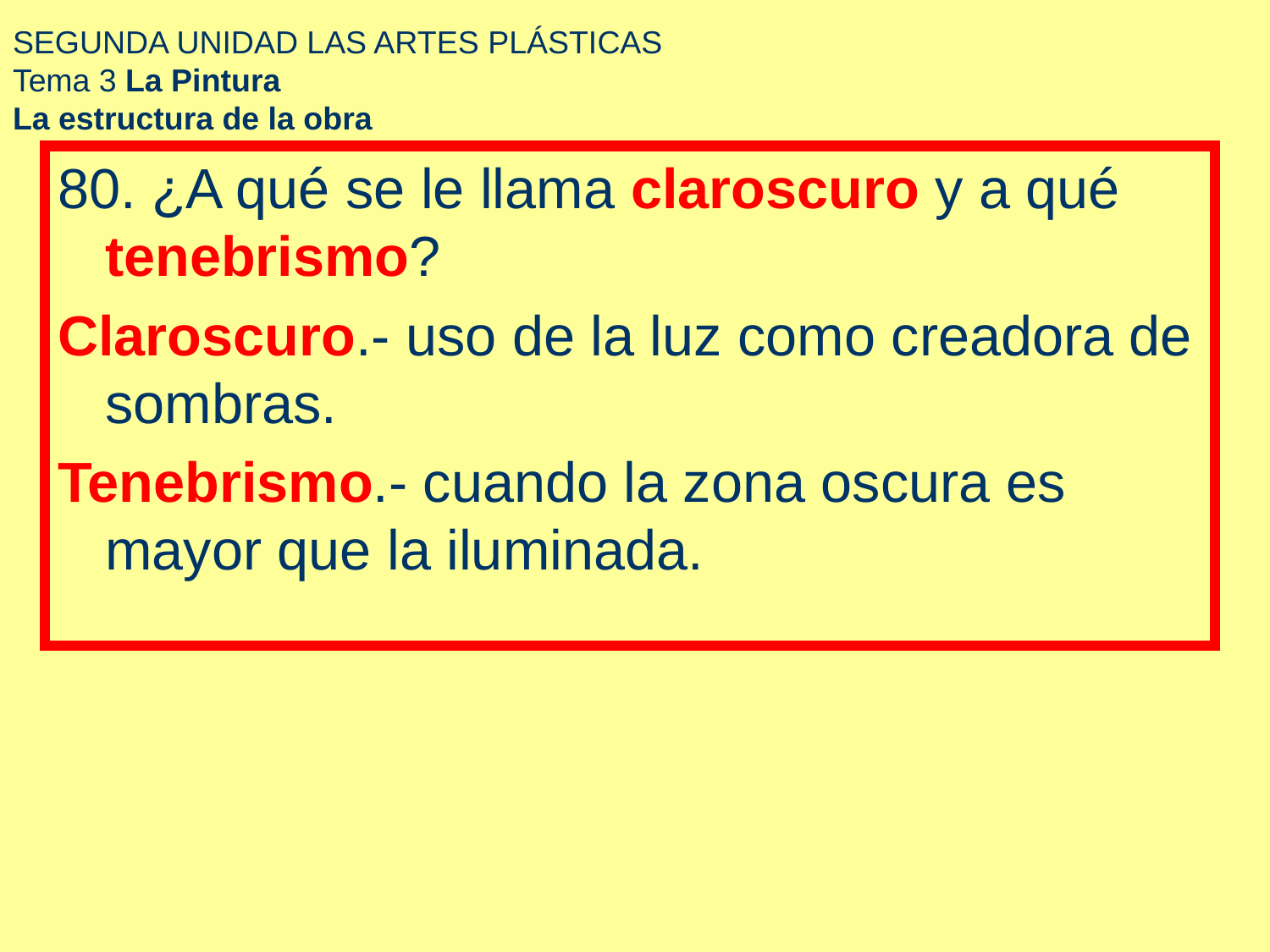

# SEGUNDA UNIDAD LAS ARTES PLÁSTICAS Tema 3 La Pintura La estructura de la obra
80. ¿A qué se le llama claroscuro y a qué tenebrismo?
Claroscuro.- uso de la luz como creadora de sombras.
Tenebrismo.- cuando la zona oscura es mayor que la iluminada.